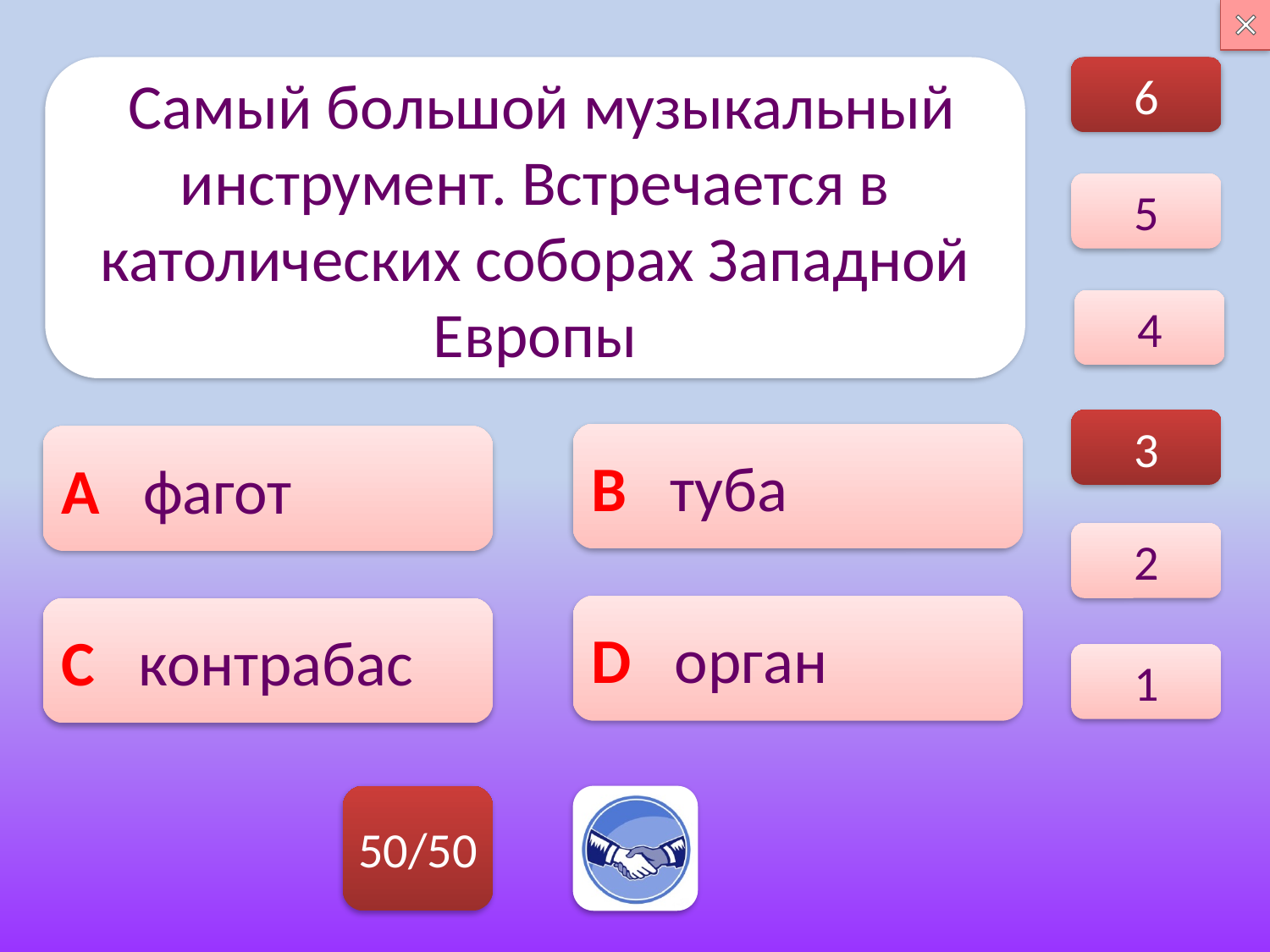

6
 Самый большой музыкальный инструмент. Встречается в католических соборах Западной Европы
5
4
3
В   туба
А   фагот
2
D   орган
C   контрабас
1
50/50